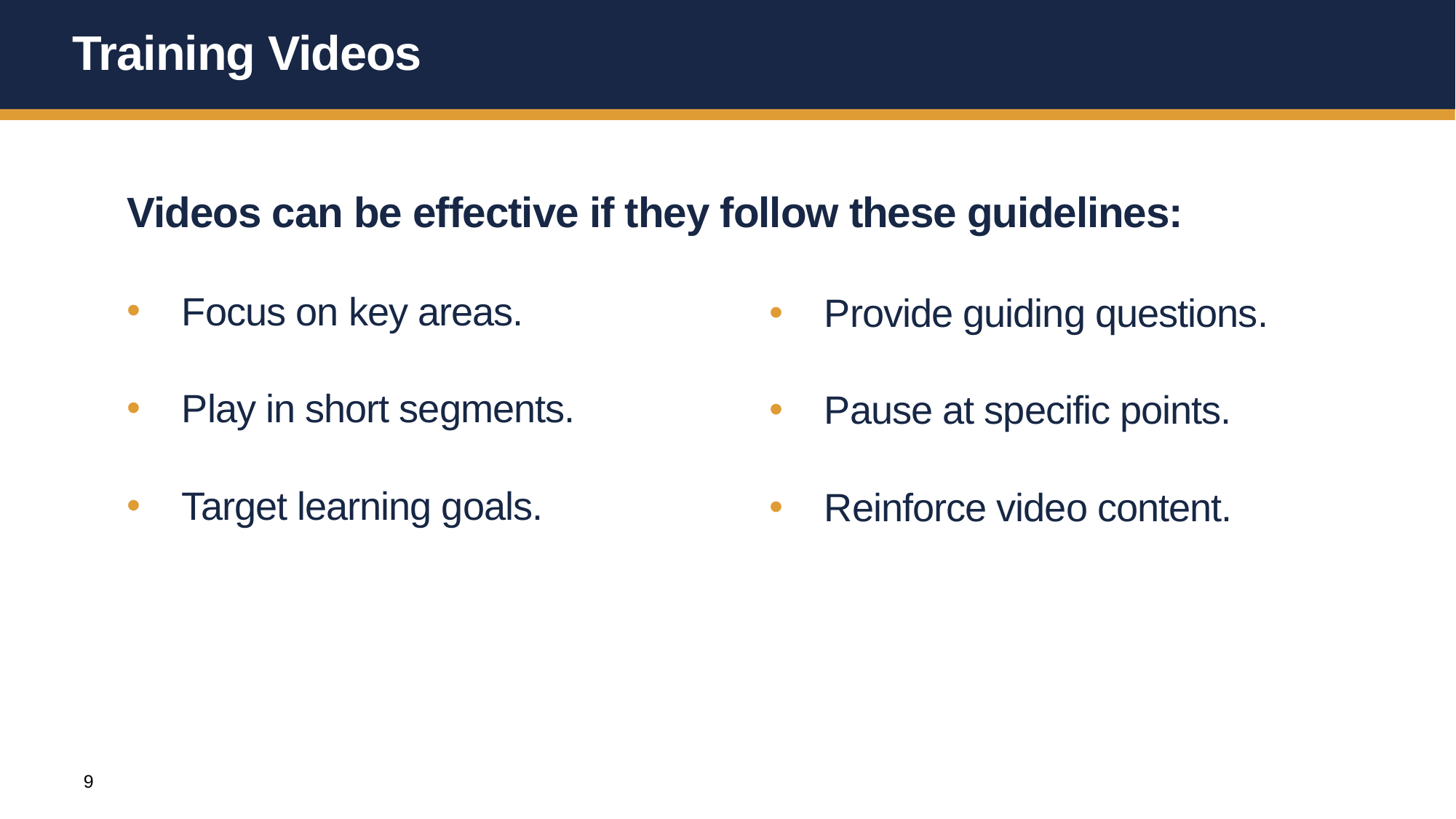

# Training Videos
Videos can be effective if they follow these guidelines:
Focus on key areas.
Play in short segments.
Target learning goals.

Provide guiding questions.
Pause at specific points.
Reinforce video content.

9